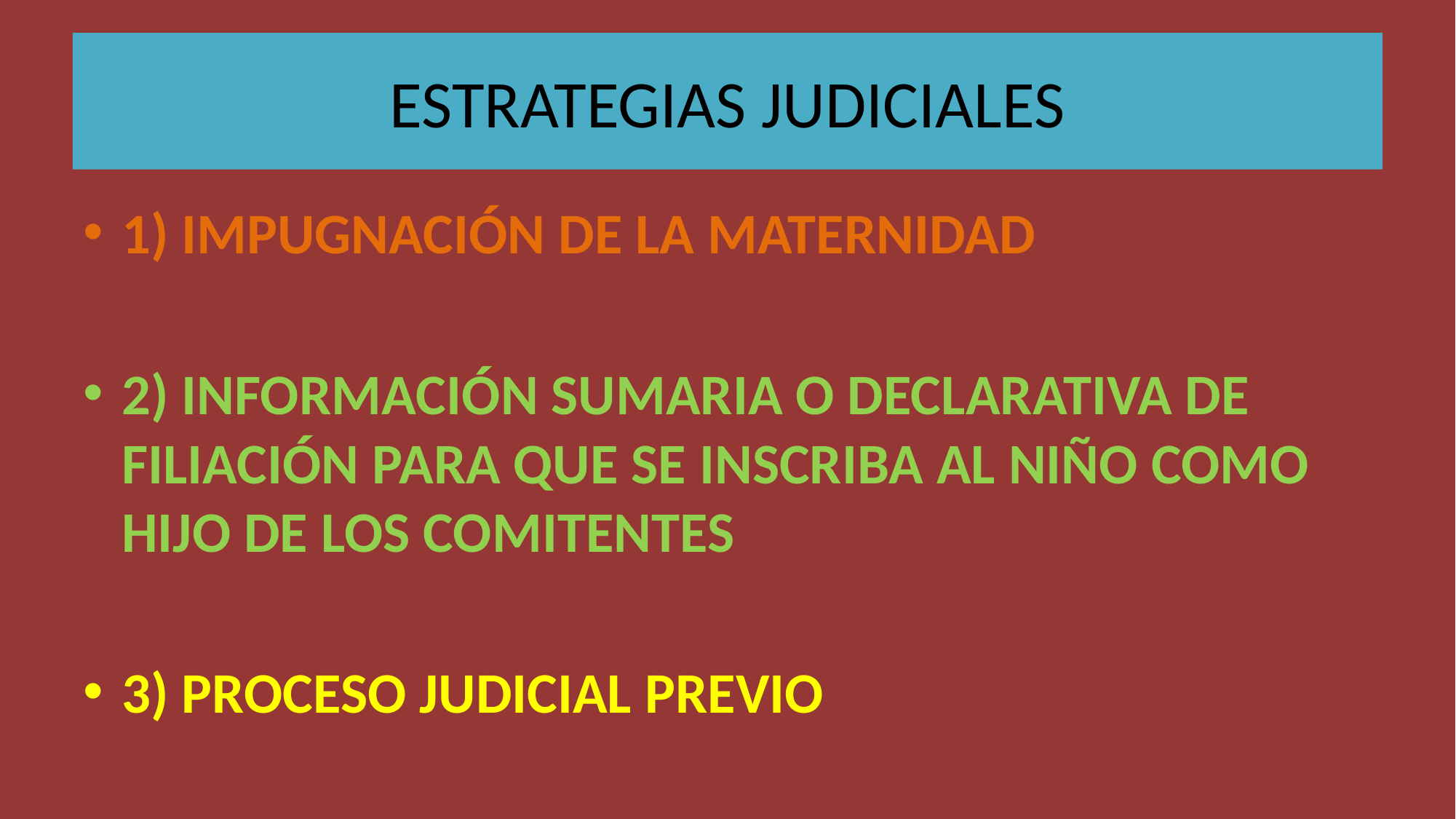

# ESTRATEGIAS JUDICIALES
1) IMPUGNACIÓN DE LA MATERNIDAD

2) INFORMACIÓN SUMARIA O DECLARATIVA DE FILIACIÓN PARA QUE SE INSCRIBA AL NIÑO COMO HIJO DE LOS COMITENTES

3) PROCESO JUDICIAL PREVIO